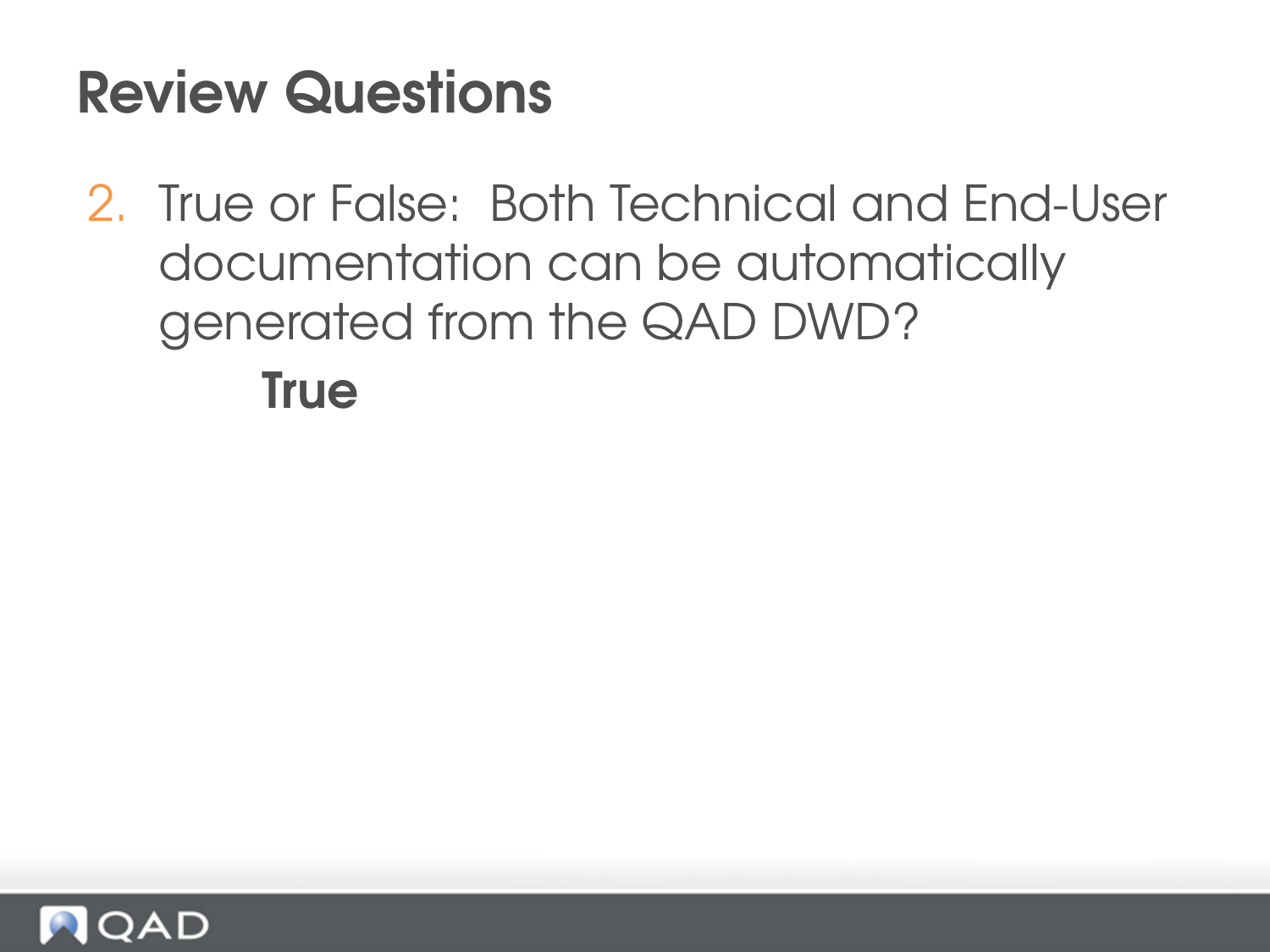

# Review Questions
True or False:  Both Technical and End-User documentation can be automatically generated from the QAD DWD?
True